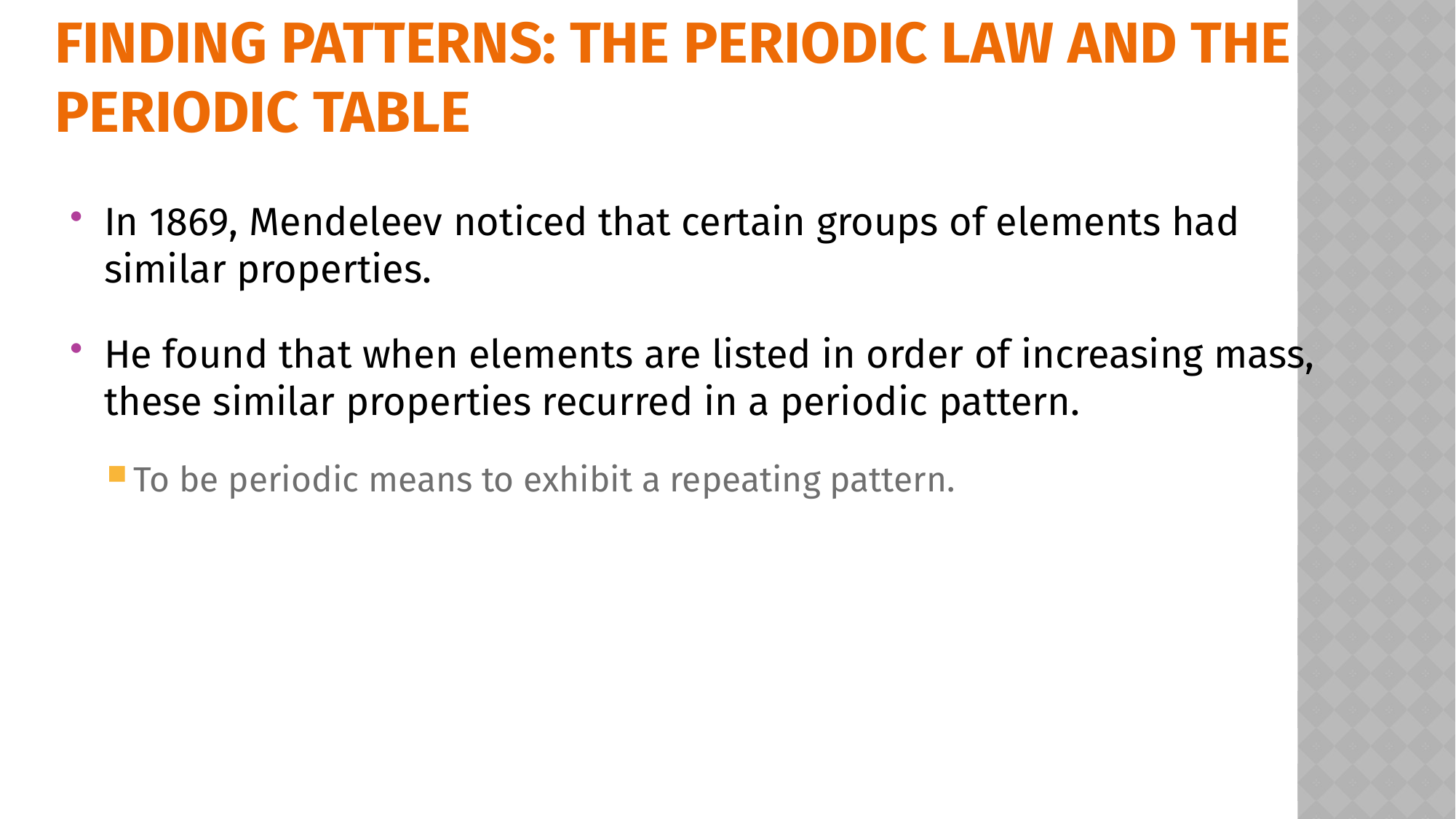

# Finding Patterns: The Periodic Law and the Periodic Table
In 1869, Mendeleev noticed that certain groups of elements had similar properties.

He found that when elements are listed in order of increasing mass, these similar properties recurred in a periodic pattern.

To be periodic means to exhibit a repeating pattern.